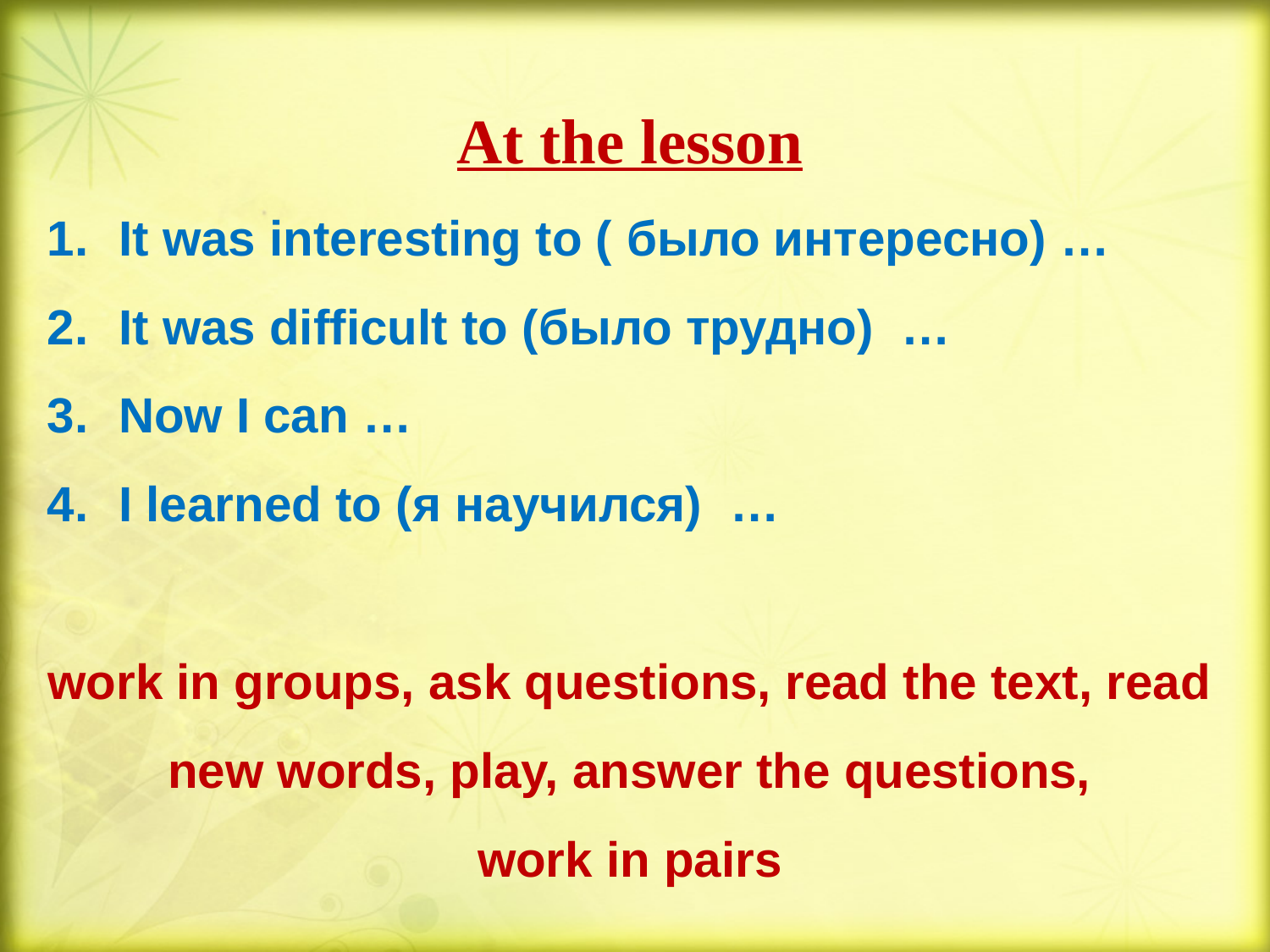

At the lesson
It was interesting to ( было интересно) …
It was difficult to (было трудно)  …
Now I can …
I learned to (я научился)  …

work in groups, ask questions, read the text, read new words, play, answer the questions,
work in pairs